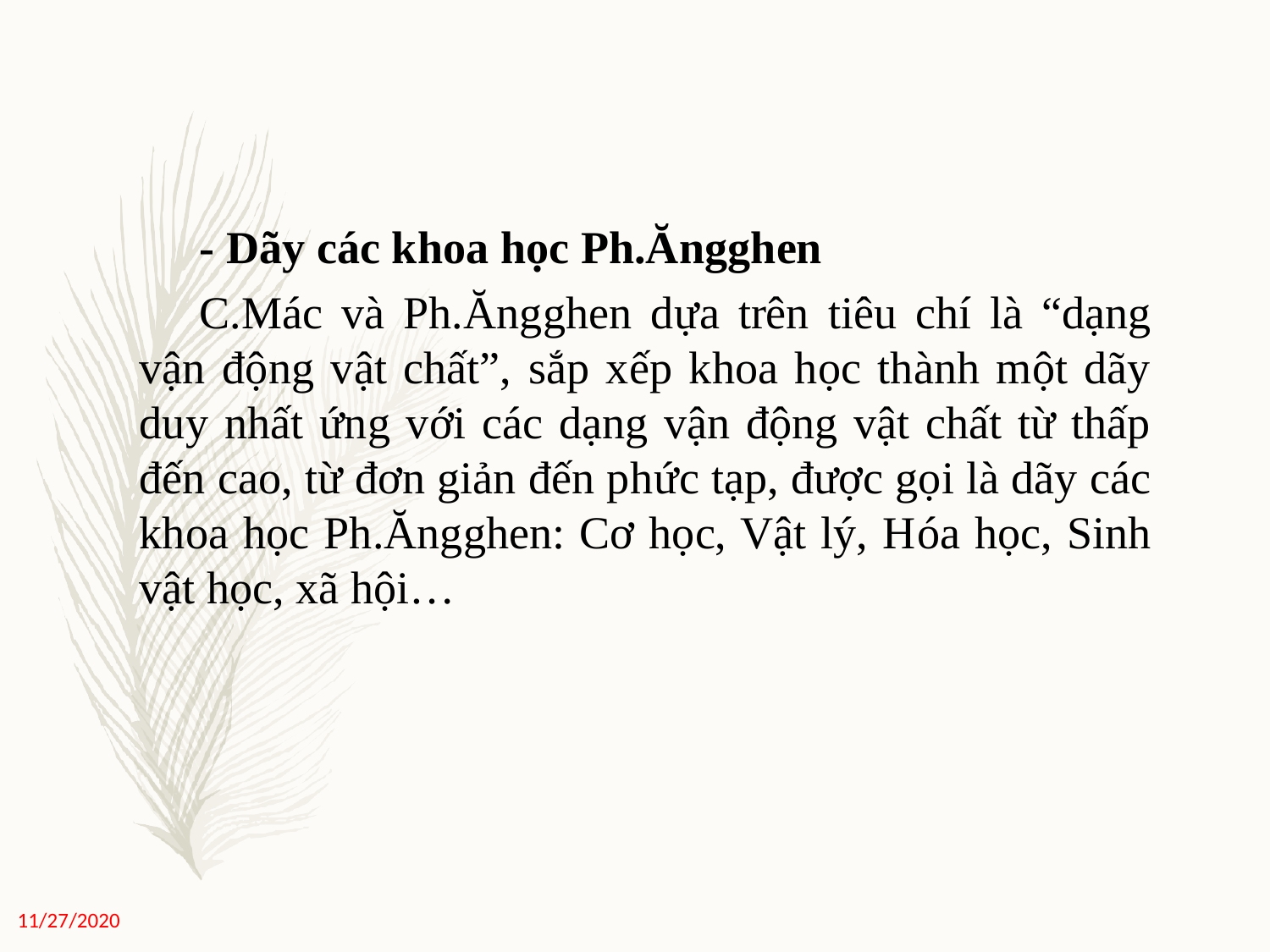

- Dãy các khoa học Ph.Ăngghen
C.Mác và Ph.Ăngghen dựa trên tiêu chí là “dạng vận động vật chất”, sắp xếp khoa học thành một dãy duy nhất ứng với các dạng vận động vật chất từ thấp đến cao, từ đơn giản đến phức tạp, được gọi là dãy các khoa học Ph.Ăngghen: Cơ học, Vật lý, Hóa học, Sinh vật học, xã hội…
11/27/2020